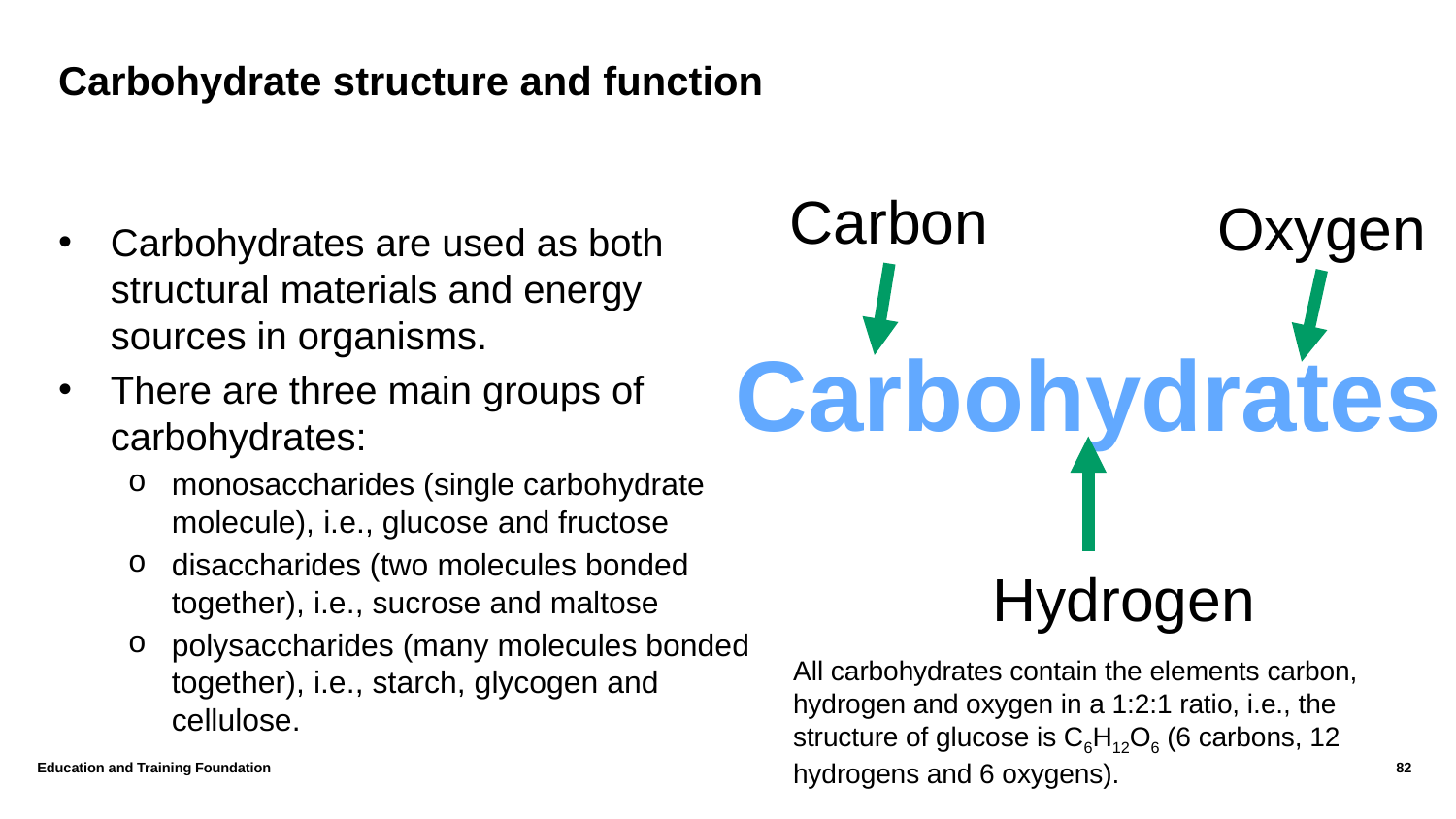

# Carbohydrate structure and function
Carbon
Oxygen
Carbohydrates
Hydrogen
Carbohydrates are used as both structural materials and energy sources in organisms.
There are three main groups of carbohydrates:
monosaccharides (single carbohydrate molecule), i.e., glucose and fructose
disaccharides (two molecules bonded together), i.e., sucrose and maltose
polysaccharides (many molecules bonded together), i.e., starch, glycogen and cellulose.
All carbohydrates contain the elements carbon, hydrogen and oxygen in a 1:2:1 ratio, i.e., the structure of glucose is C6H12O6 (6 carbons, 12 hydrogens and 6 oxygens).
Education and Training Foundation
82